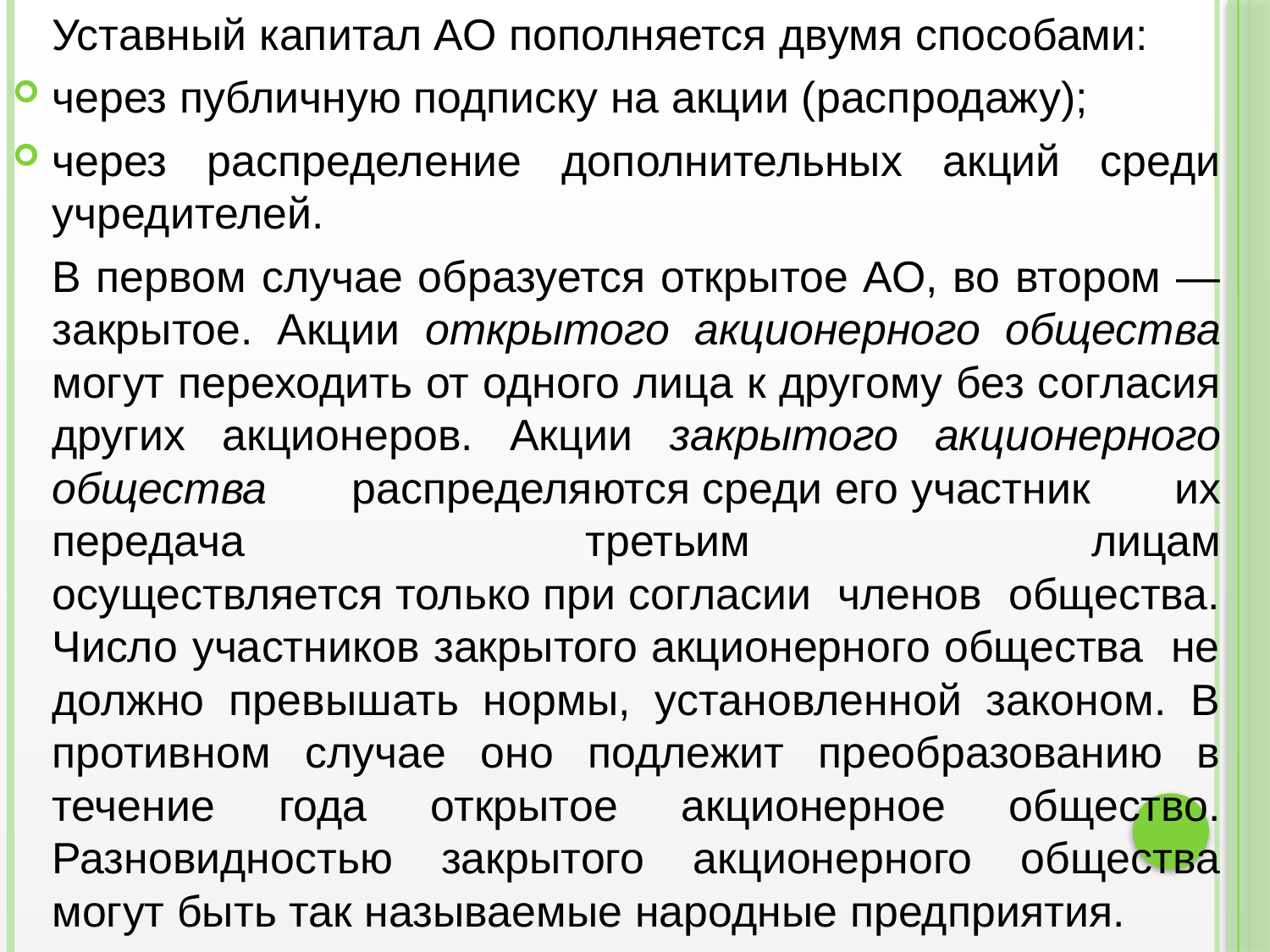

Уставный капитал АО пополняется двумя способами:
через публичную подписку на акции (распродажу);
через распределение дополнительных акций среди учредителей.
		В первом случае образуется открытое АО, во втором — закрытое. Акции открытого акционерного общества могут переходить от одного лица к другому без согласия других акционеров. Акции закрытого акционерного общества распределяются среди его участник их передача третьим лицам осуществляется только при согласии членов общества. Число участников закрытого акционерного общества  не должно превышать нормы, установленной законом. В противном случае оно подлежит преобразованию в течение года открытое акционерное общество. Разновидностью закрытого акционерного общества могут быть так называемые народные предприятия.